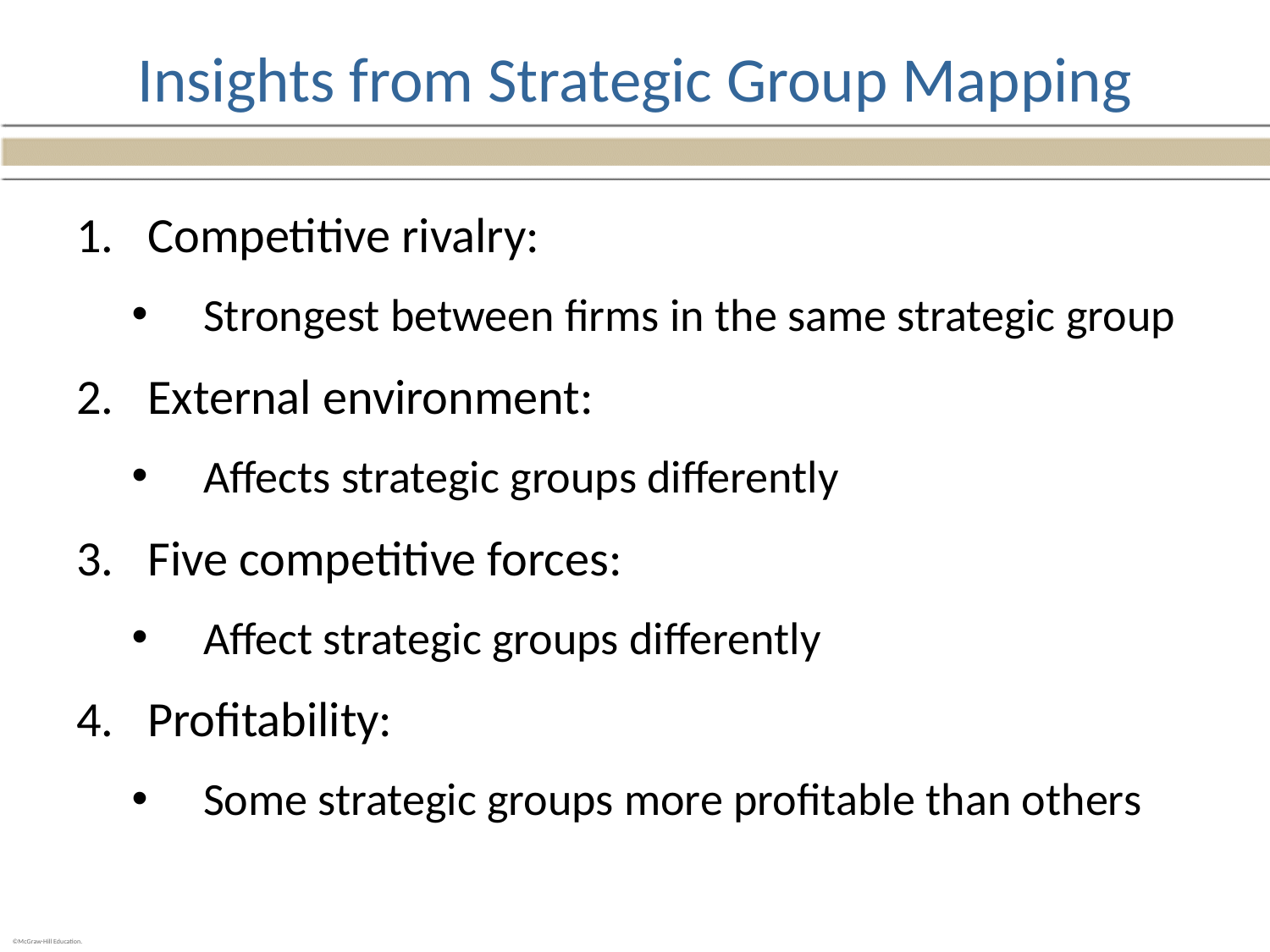

# Insights from Strategic Group Mapping
Competitive rivalry:
Strongest between firms in the same strategic group
External environment:
Affects strategic groups differently
Five competitive forces:
Affect strategic groups differently
Profitability:
Some strategic groups more profitable than others